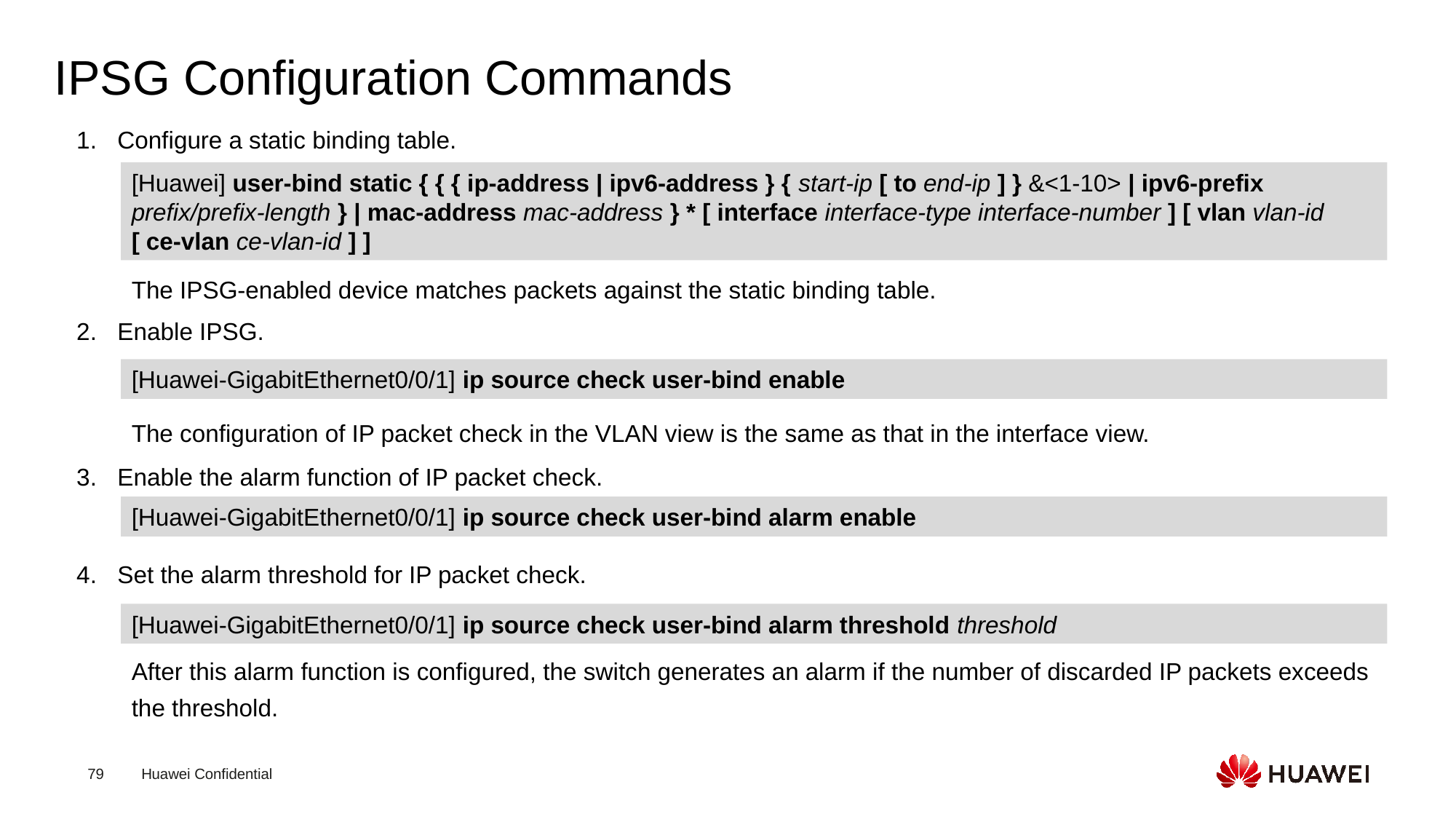

# IPSG Configuration Commands
Configure a static binding table.
[Huawei] user-bind static { { { ip-address | ipv6-address } { start-ip [ to end-ip ] } &<1-10> | ipv6-prefix prefix/prefix-length } | mac-address mac-address } * [ interface interface-type interface-number ] [ vlan vlan-id [ ce-vlan ce-vlan-id ] ]
The IPSG-enabled device matches packets against the static binding table.
Enable IPSG.
[Huawei-GigabitEthernet0/0/1] ip source check user-bind enable
The configuration of IP packet check in the VLAN view is the same as that in the interface view.
Enable the alarm function of IP packet check.
[Huawei-GigabitEthernet0/0/1] ip source check user-bind alarm enable
Set the alarm threshold for IP packet check.
[Huawei-GigabitEthernet0/0/1] ip source check user-bind alarm threshold threshold
After this alarm function is configured, the switch generates an alarm if the number of discarded IP packets exceeds the threshold.